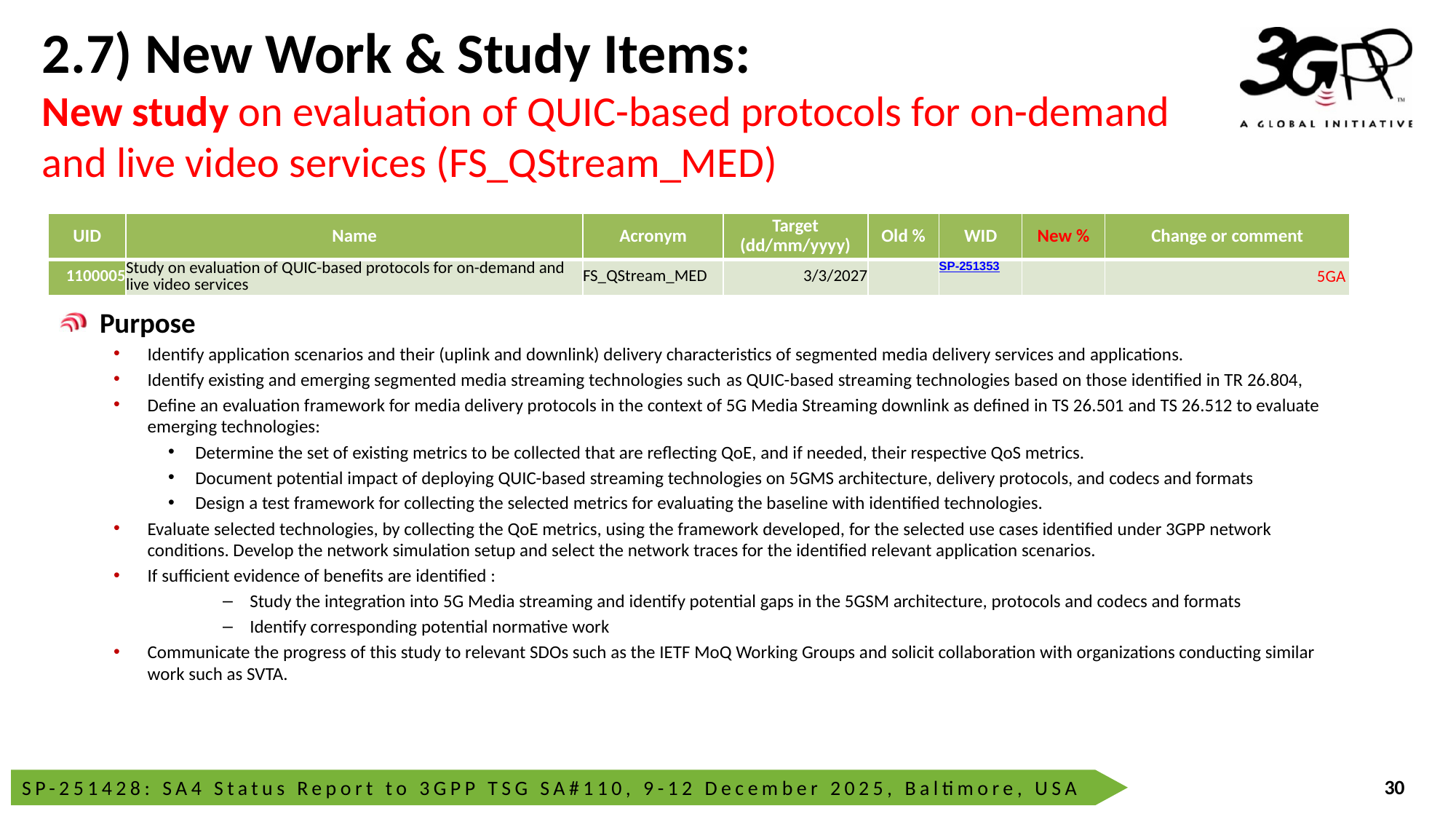

# 2.7) New Work & Study Items: New study on evaluation of QUIC-based protocols for on-demand and live video services (FS_QStream_MED)
| UID | Name | Acronym | Target (dd/mm/yyyy) | Old % | WID | New % | Change or comment |
| --- | --- | --- | --- | --- | --- | --- | --- |
| 1100005 | Study on evaluation of QUIC-based protocols for on-demand and live video services | FS\_QStream\_MED | 3/3/2027 |  | SP-251353 |  | 5GA |
Purpose
Identify application scenarios and their (uplink and downlink) delivery characteristics of segmented media delivery services and applications.
Identify existing and emerging segmented media streaming technologies such as QUIC-based streaming technologies based on those identified in TR 26.804,
Define an evaluation framework for media delivery protocols in the context of 5G Media Streaming downlink as defined in TS 26.501 and TS 26.512 to evaluate emerging technologies:
Determine the set of existing metrics to be collected that are reflecting QoE, and if needed, their respective QoS metrics.
Document potential impact of deploying QUIC-based streaming technologies on 5GMS architecture, delivery protocols, and codecs and formats
Design a test framework for collecting the selected metrics for evaluating the baseline with identified technologies.
Evaluate selected technologies, by collecting the QoE metrics, using the framework developed, for the selected use cases identified under 3GPP network conditions. Develop the network simulation setup and select the network traces for the identified relevant application scenarios.
If sufficient evidence of benefits are identified :
Study the integration into 5G Media streaming and identify potential gaps in the 5GSM architecture, protocols and codecs and formats
Identify corresponding potential normative work
Communicate the progress of this study to relevant SDOs such as the IETF MoQ Working Groups and solicit collaboration with organizations conducting similar work such as SVTA.